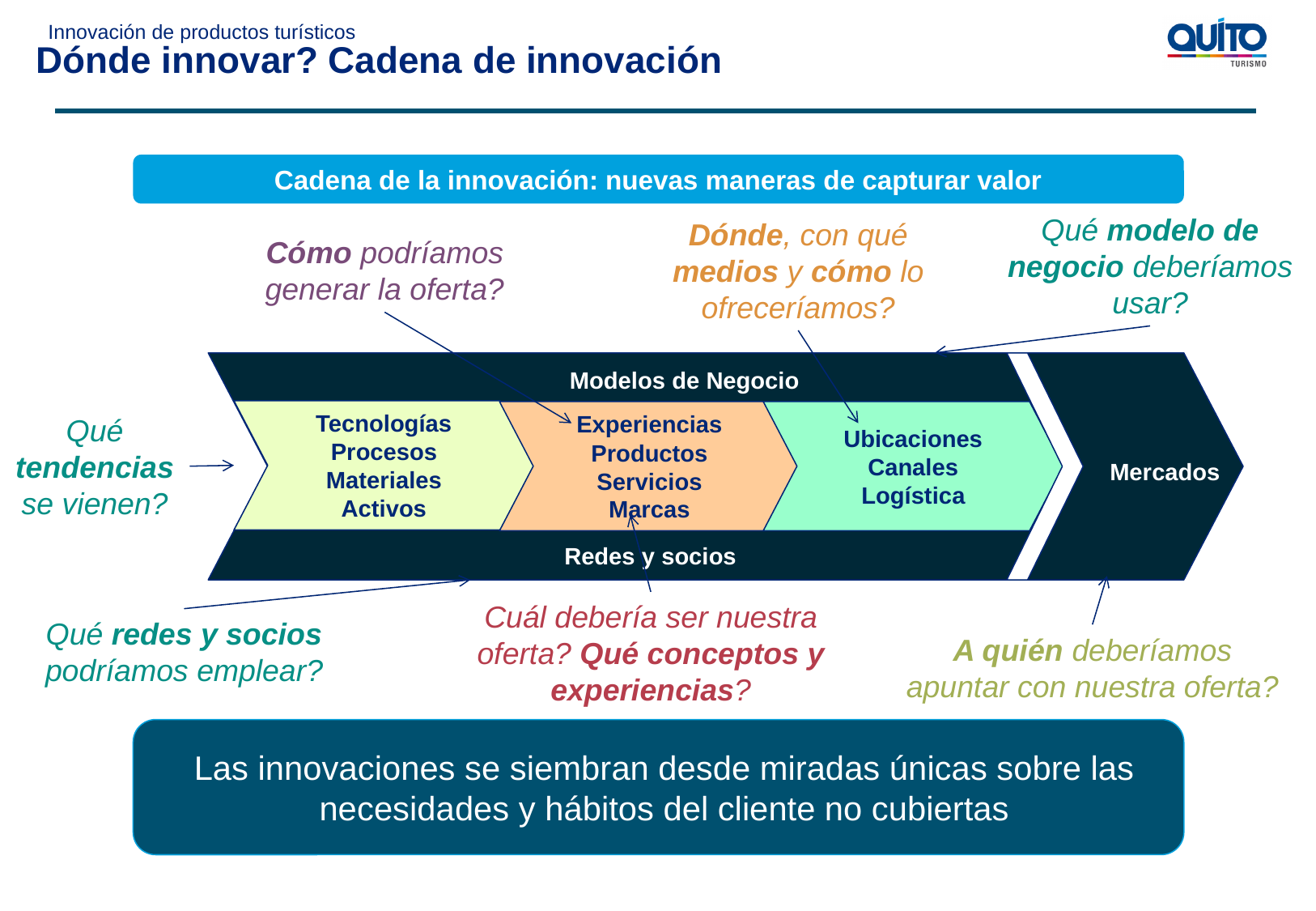

Innovación de productos turísticos
# Dónde innovar? Cadena de innovación
Cadena de la innovación: nuevas maneras de capturar valor
Qué modelo de negocio deberíamos usar?
Dónde, con qué medios y cómo lo ofreceríamos?
Cómo podríamos generar la oferta?

Modelos de Negocio
Tecnologías
Procesos
Materiales
Activos
Experiencias
Productos
Servicios
Marcas
Ubicaciones
Canales
Logística
Mercados
Redes y socios
Qué tendencias se vienen?
Cuál debería ser nuestra oferta? Qué conceptos y experiencias?
Qué redes y socios podríamos emplear?
A quién deberíamos apuntar con nuestra oferta?
Las innovaciones se siembran desde miradas únicas sobre las necesidades y hábitos del cliente no cubiertas